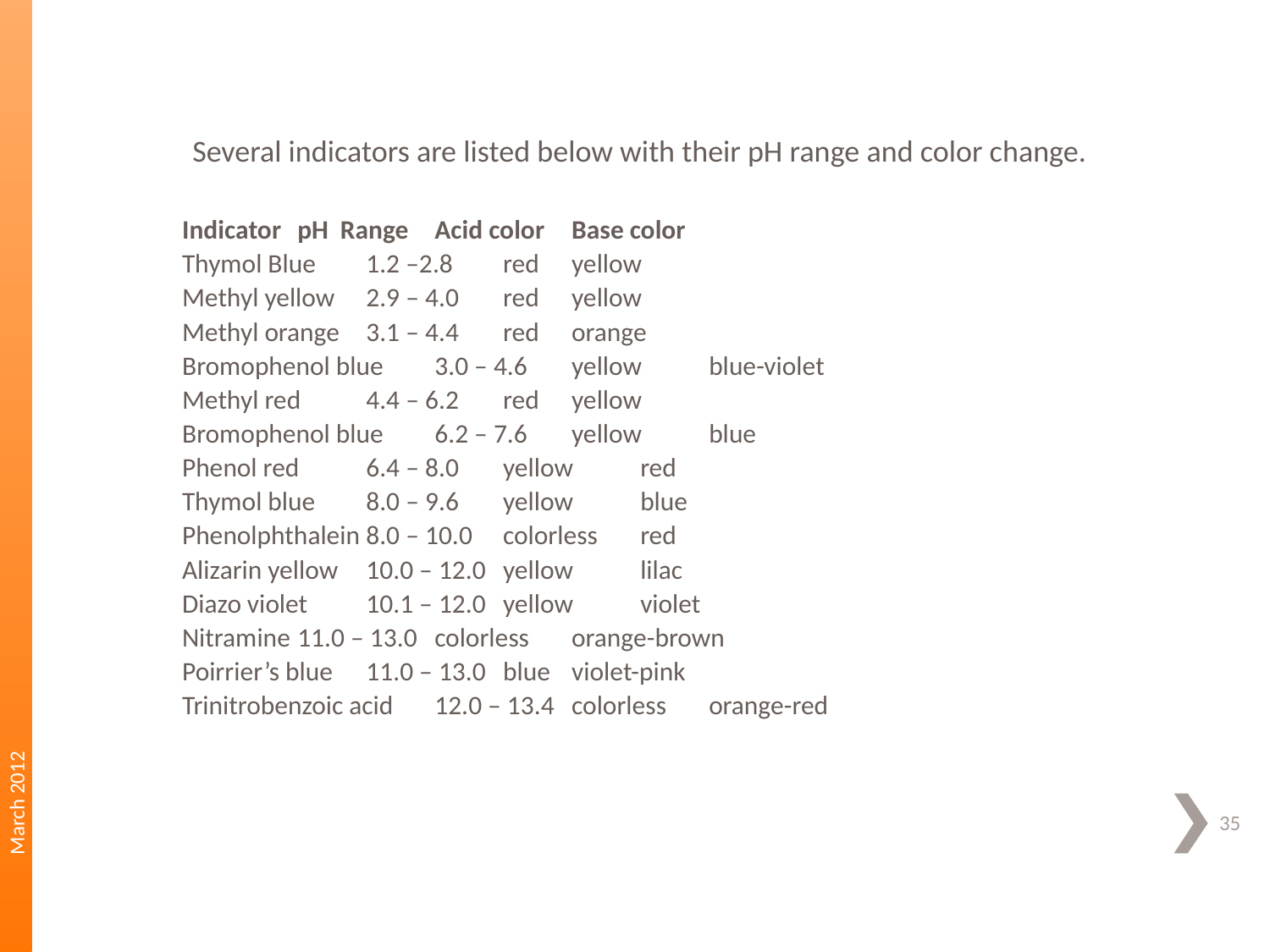

Several indicators are listed below with their pH range and color change.

Indicator		pH  Range		Acid color		Base color
Thymol Blue	1.2 –2.8		red		yellow
Methyl yellow	2.9 – 4.0		red		yellow
Methyl orange	3.1 – 4.4		red		orange
Bromophenol blue	3.0 – 4.6		yellow		blue-violet
Methyl red		4.4 – 6.2		red		yellow
Bromophenol blue	6.2 – 7.6		yellow		blue
Phenol red		6.4 – 8.0		yellow		red
Thymol blue	8.0 – 9.6		yellow		blue
Phenolphthalein	8.0 – 10.0		colorless		red
Alizarin yellow	10.0 – 12.0		yellow		lilac
Diazo violet		10.1 – 12.0		yellow		violet
Nitramine		11.0 – 13.0		colorless		orange-brown
Poirrier’s blue	11.0 – 13.0		blue		violet-pink
Trinitrobenzoic acid	12.0 – 13.4		colorless		orange-red

March 2012
#
35